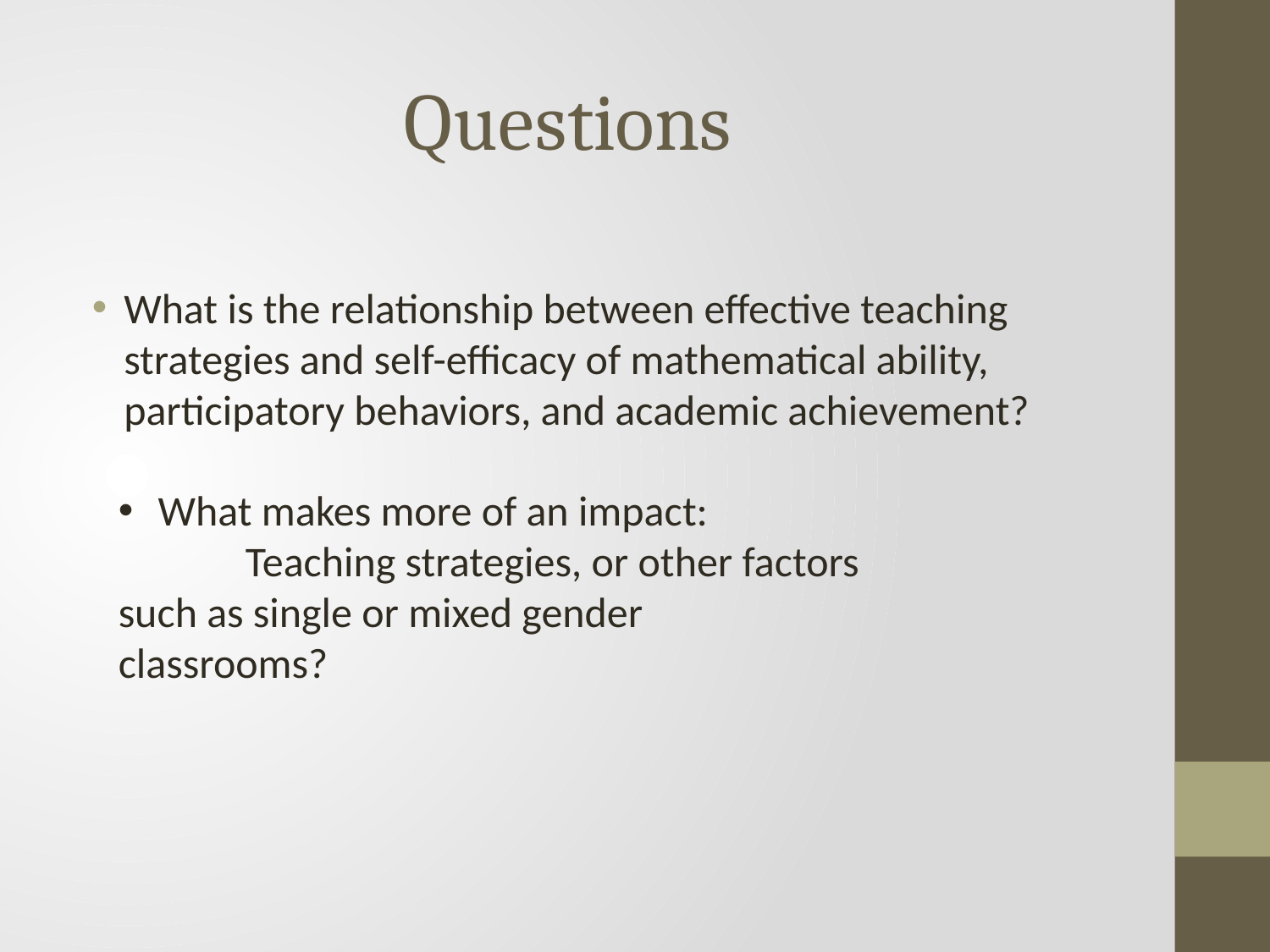

# Questions
What is the relationship between effective teaching strategies and self-efficacy of mathematical ability, participatory behaviors, and academic achievement?

What makes more of an impact:
	Teaching strategies, or other factors 	such as single or mixed gender 	classrooms?